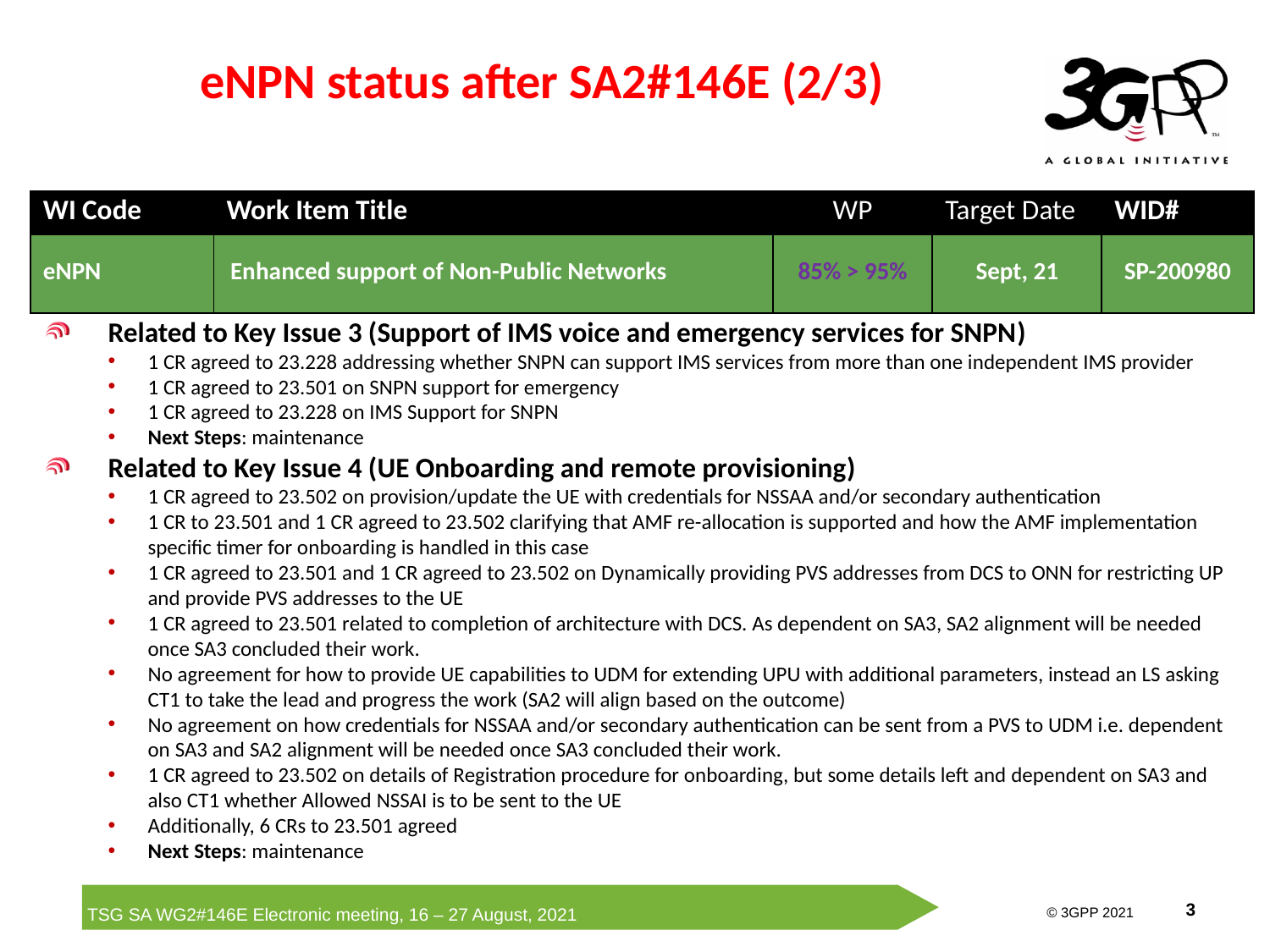

# eNPN status after SA2#146E (2/3)
| WI Code | Work Item Title | WP | Target Date | WID# |
| --- | --- | --- | --- | --- |
| eNPN | Enhanced support of Non-Public Networks | 85% > 95% | Sept, 21 | SP-200980 |
Related to Key Issue 3 (Support of IMS voice and emergency services for SNPN)
1 CR agreed to 23.228 addressing whether SNPN can support IMS services from more than one independent IMS provider
1 CR agreed to 23.501 on SNPN support for emergency
1 CR agreed to 23.228 on IMS Support for SNPN
Next Steps: maintenance
Related to Key Issue 4 (UE Onboarding and remote provisioning)
1 CR agreed to 23.502 on provision/update the UE with credentials for NSSAA and/or secondary authentication
1 CR to 23.501 and 1 CR agreed to 23.502 clarifying that AMF re-allocation is supported and how the AMF implementation specific timer for onboarding is handled in this case
1 CR agreed to 23.501 and 1 CR agreed to 23.502 on Dynamically providing PVS addresses from DCS to ONN for restricting UP and provide PVS addresses to the UE
1 CR agreed to 23.501 related to completion of architecture with DCS. As dependent on SA3, SA2 alignment will be needed once SA3 concluded their work.
No agreement for how to provide UE capabilities to UDM for extending UPU with additional parameters, instead an LS asking CT1 to take the lead and progress the work (SA2 will align based on the outcome)
No agreement on how credentials for NSSAA and/or secondary authentication can be sent from a PVS to UDM i.e. dependent on SA3 and SA2 alignment will be needed once SA3 concluded their work.
1 CR agreed to 23.502 on details of Registration procedure for onboarding, but some details left and dependent on SA3 and also CT1 whether Allowed NSSAI is to be sent to the UE
Additionally, 6 CRs to 23.501 agreed
Next Steps: maintenance